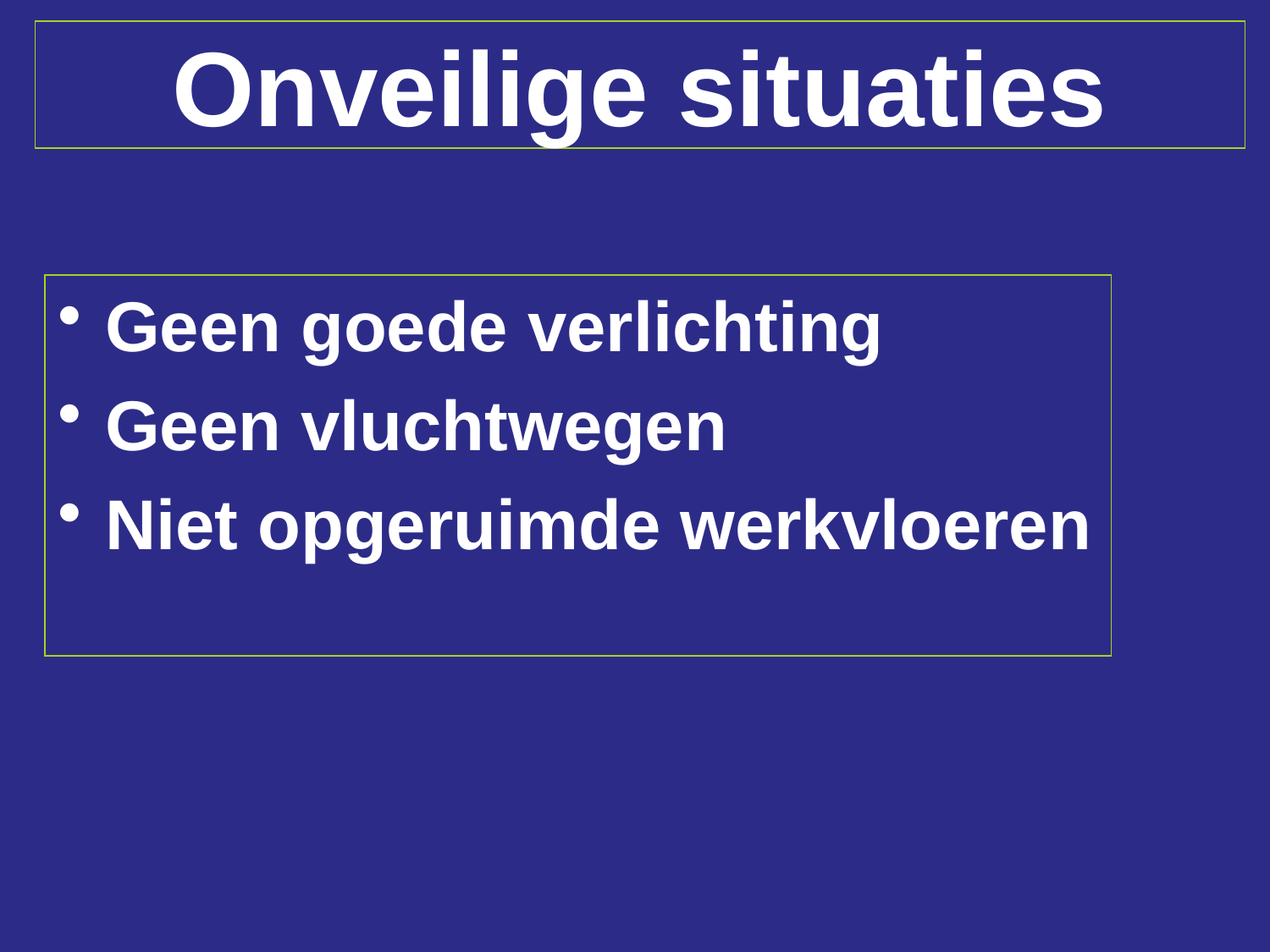

# Onveilige situaties
Geen goede verlichting
Geen vluchtwegen
Niet opgeruimde werkvloeren